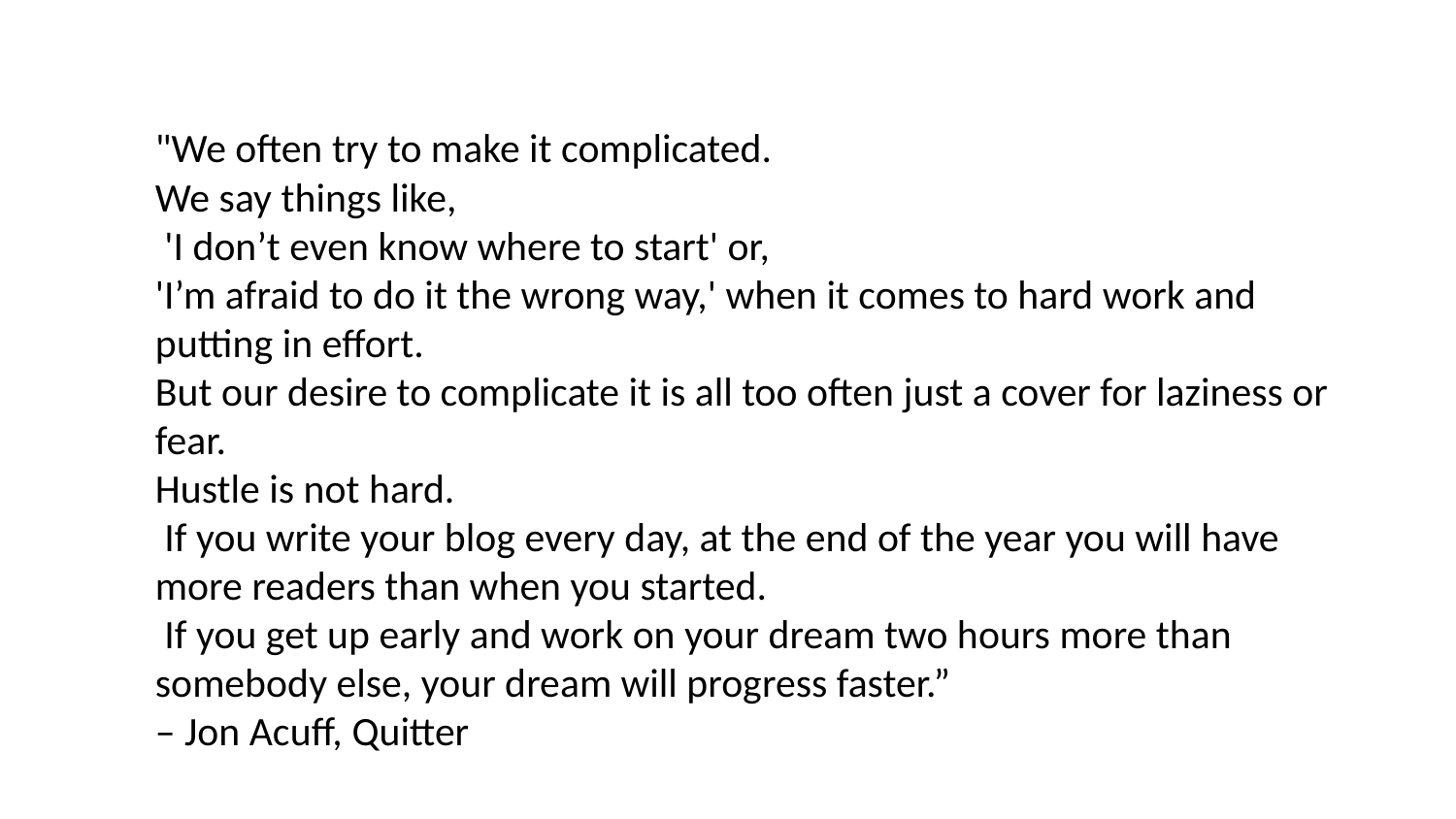

"We often try to make it complicated.
We say things like,
 'I don’t even know where to start' or,
'I’m afraid to do it the wrong way,' when it comes to hard work and putting in effort.
But our desire to complicate it is all too often just a cover for laziness or fear.
Hustle is not hard.
 If you write your blog every day, at the end of the year you will have more readers than when you started.
 If you get up early and work on your dream two hours more than somebody else, your dream will progress faster.”
– Jon Acuff, Quitter